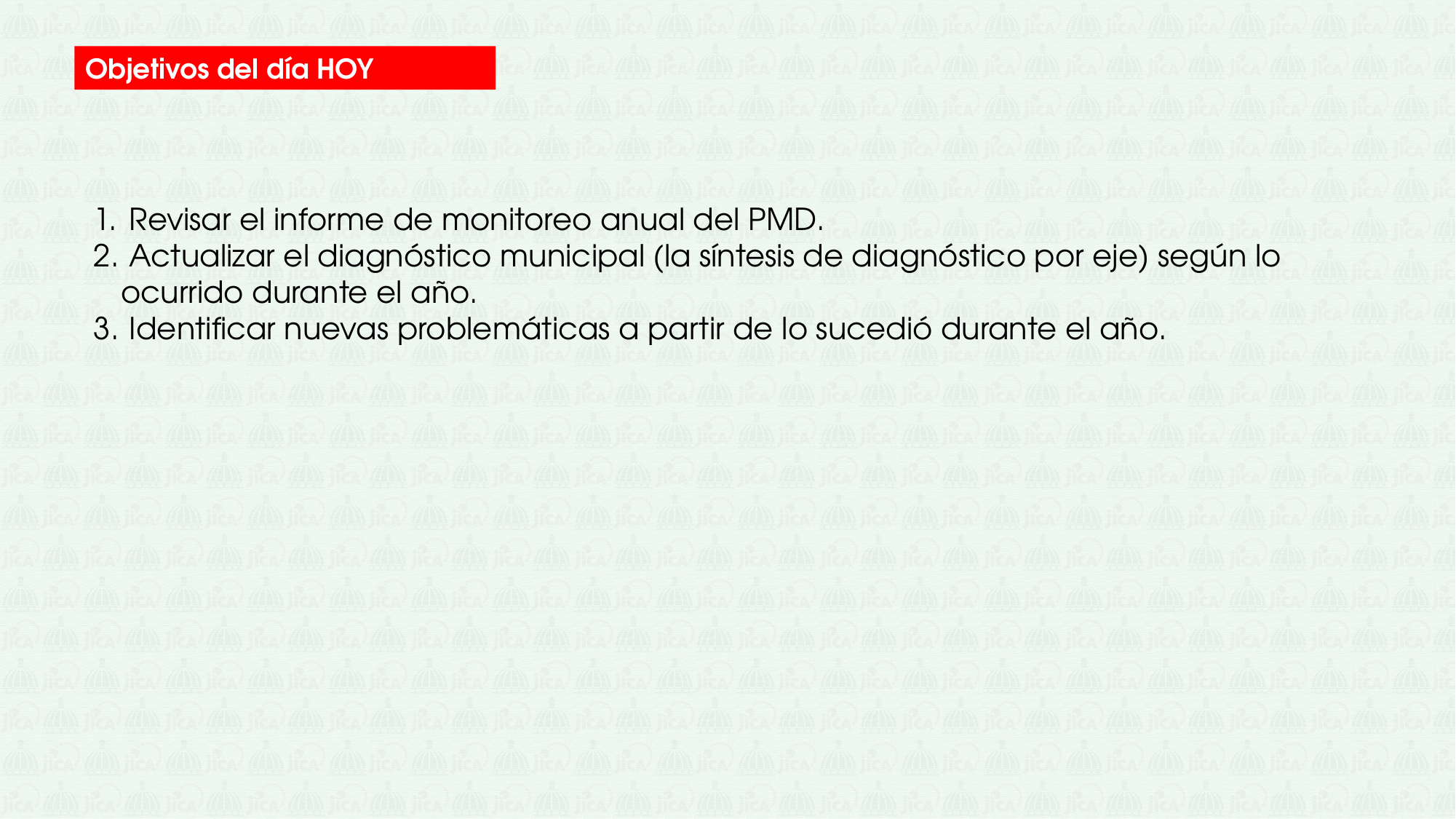

Objetivos del día HOY
 Revisar el informe de monitoreo anual del PMD.
 Actualizar el diagnóstico municipal (la síntesis de diagnóstico por eje) según lo ocurrido durante el año.
 Identificar nuevas problemáticas a partir de lo sucedió durante el año.